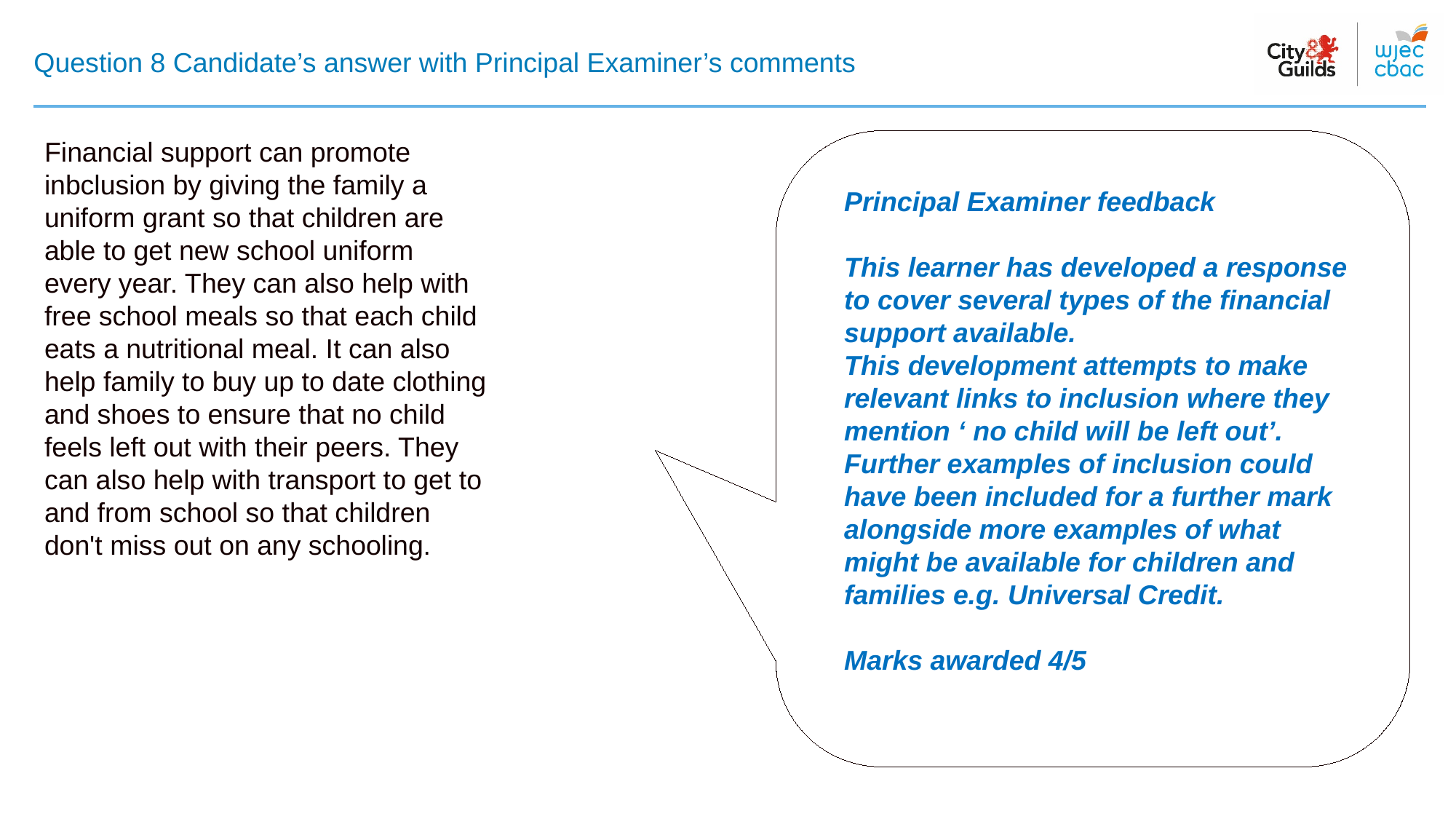

# Question 8 Candidate’s answer with Principal Examiner’s comments
Financial support can promote inbclusion by giving the family a uniform grant so that children are able to get new school uniform every year. They can also help with free school meals so that each child eats a nutritional meal. It can also help family to buy up to date clothing and shoes to ensure that no child feels left out with their peers. They can also help with transport to get to and from school so that children don't miss out on any schooling.

Principal Examiner feedback

This learner has developed a response to cover several types of the financial support available.
This development attempts to make relevant links to inclusion where they mention ‘ no child will be left out’. Further examples of inclusion could have been included for a further mark alongside more examples of what might be available for children and families e.g. Universal Credit.

Marks awarded 4/5